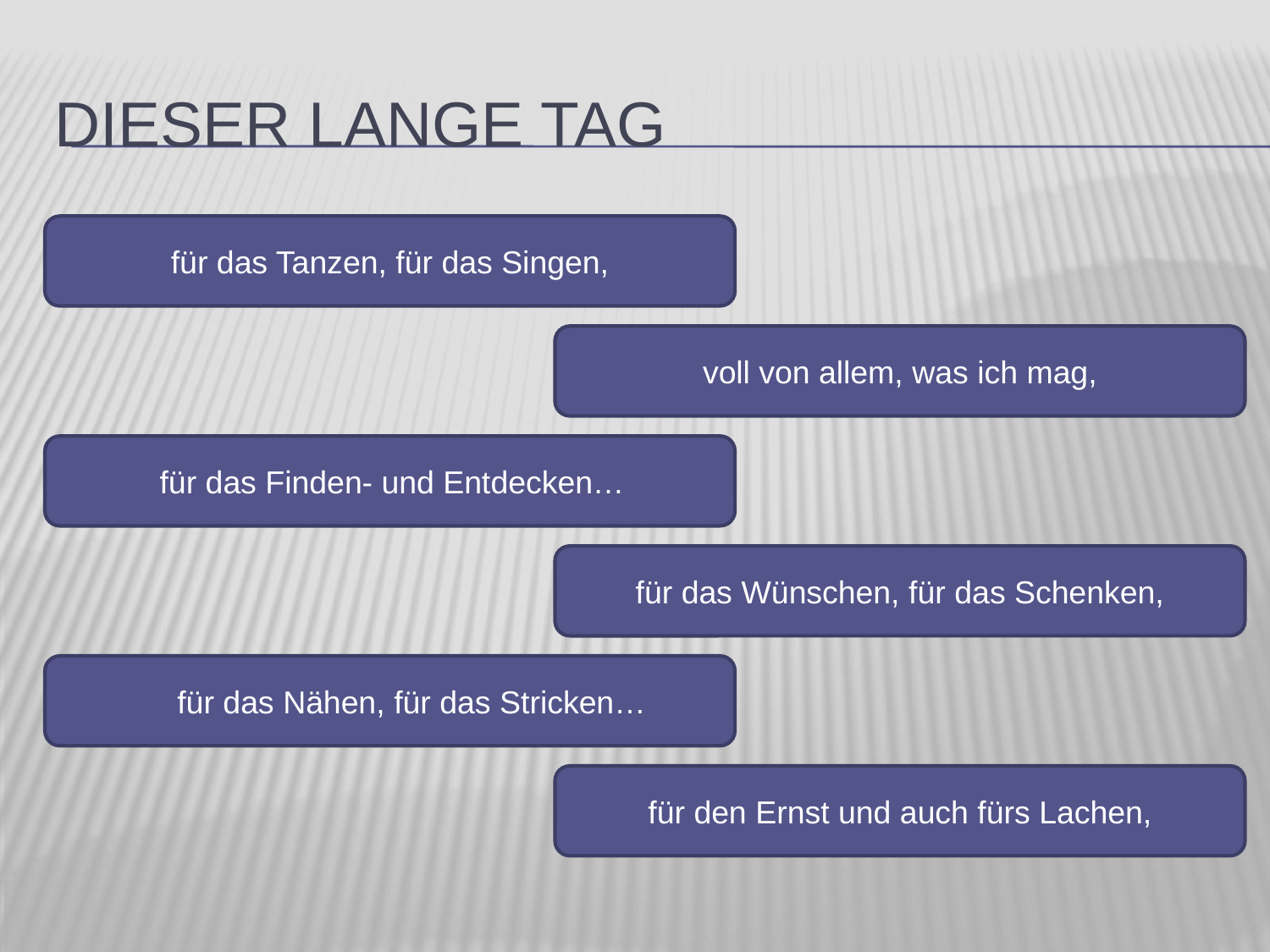

# Dieser lange tag

für das Tanzen, für das Singen,
voll von allem, was ich mag,
           für das Finden- und Entdecken…
für das Wünschen, für das Schenken,
             für das Nähen, für das Stricken…
für den Ernst und auch fürs Lachen,